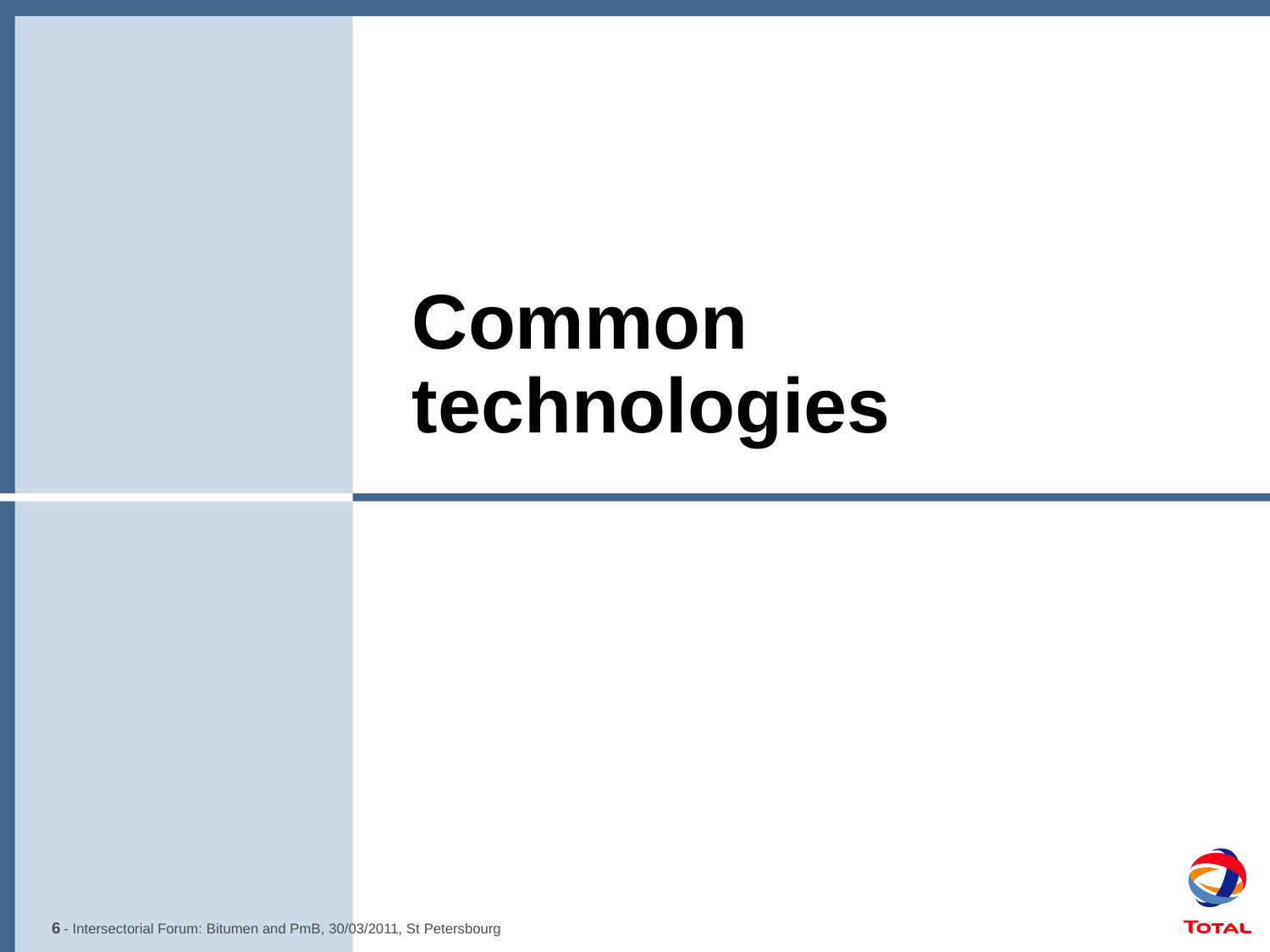

6
- Intersectorial Forum: Bitumen and PmB, 30/03/2011, St Petersbourg
Common technologies
6
- Références, date, lieu